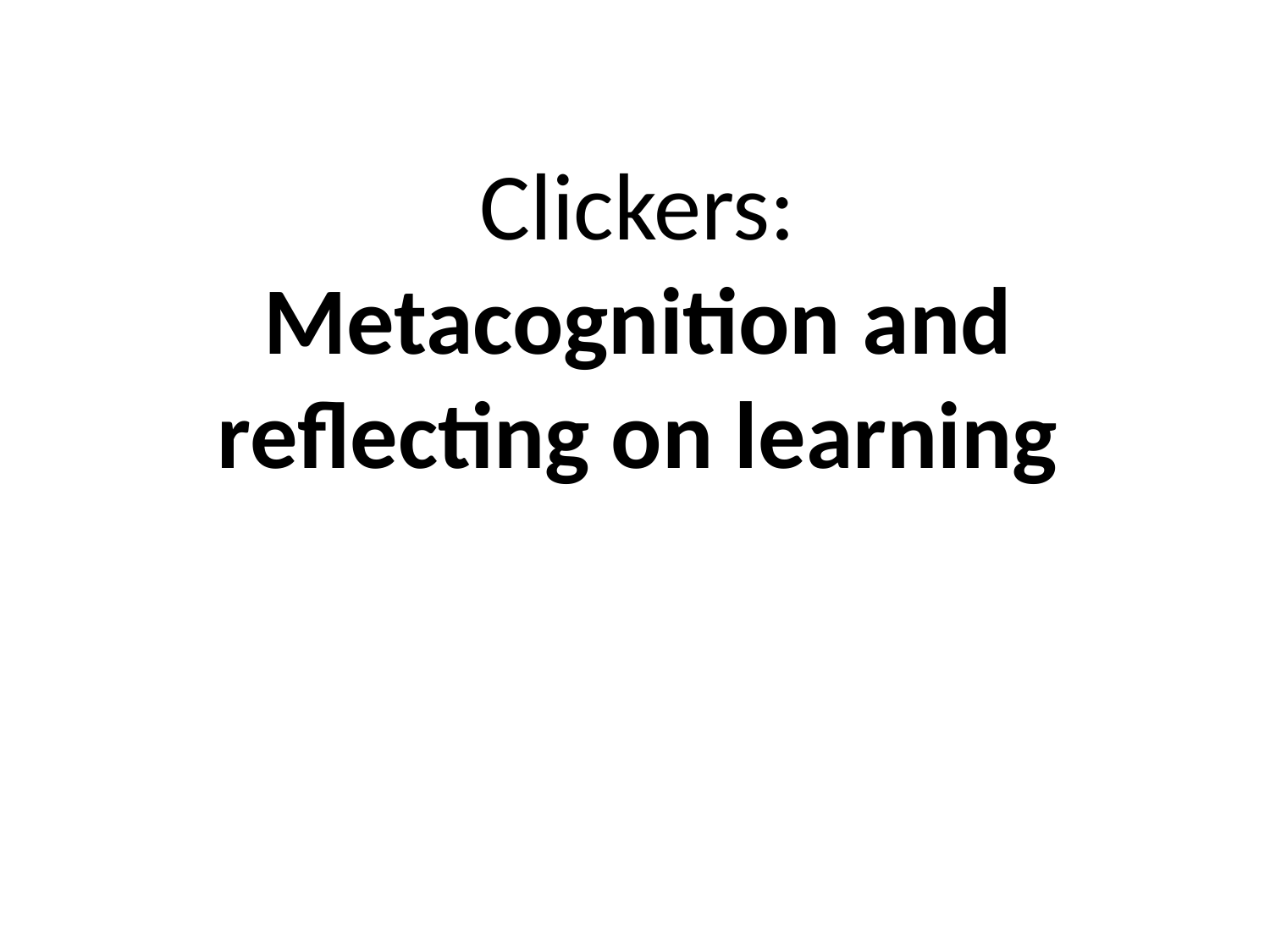

# Clickers: Metacognition and reflecting on learning